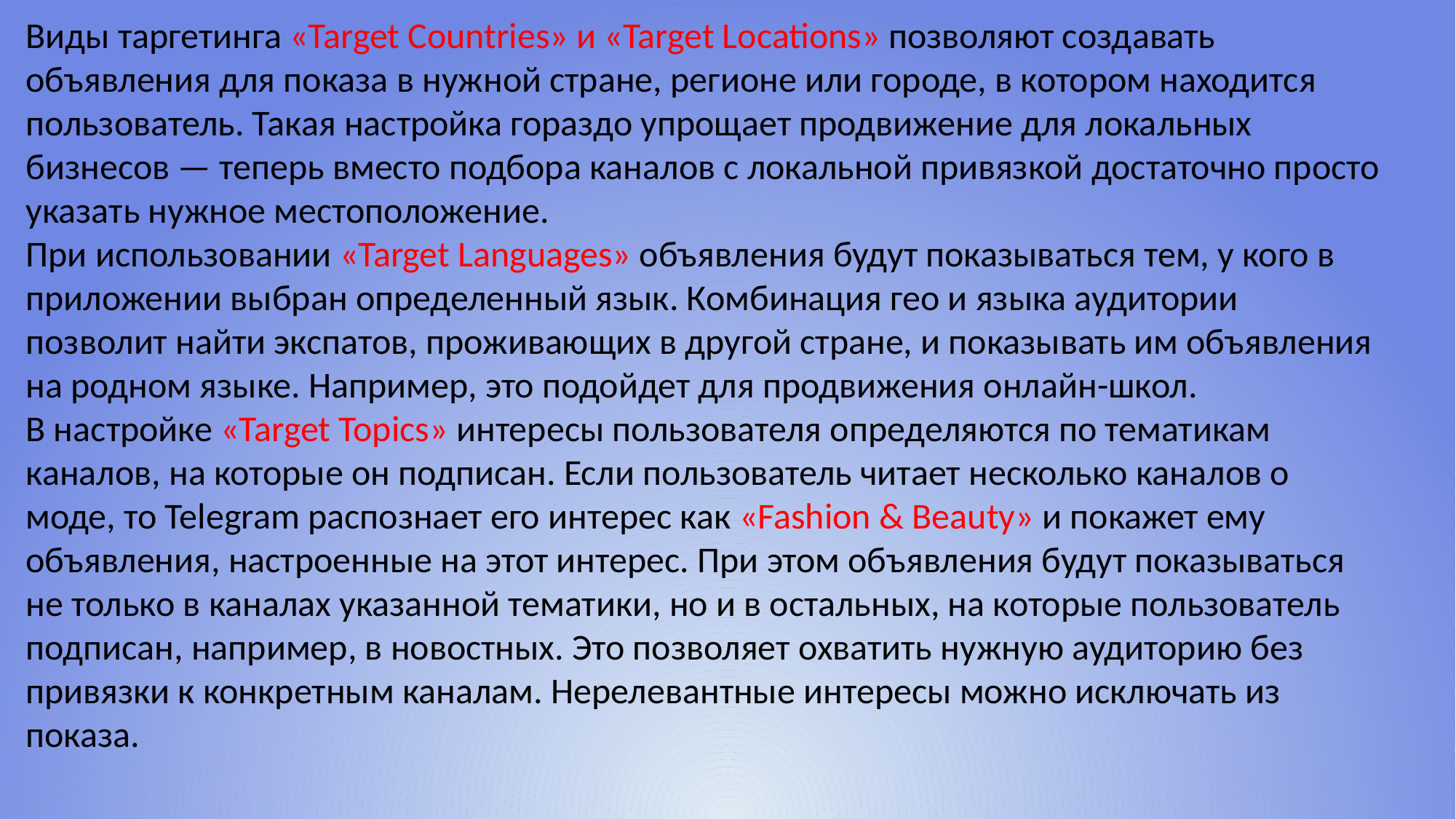

Виды таргетинга «Target Сountries» и «Target Locations» позволяют создавать объявления для показа в нужной стране, регионе или городе, в котором находится пользователь. Такая настройка гораздо упрощает продвижение для локальных бизнесов — теперь вместо подбора каналов с локальной привязкой достаточно просто указать нужное местоположение.
При использовании «Target Languages» объявления будут показываться тем, у кого в приложении выбран определенный язык. Комбинация гео и языка аудитории позволит найти экспатов, проживающих в другой стране, и показывать им объявления на родном языке. Например, это подойдет для продвижения онлайн-школ.
В настройке «Target Topics» интересы пользователя определяются по тематикам каналов, на которые он подписан. Если пользователь читает несколько каналов о моде, то Telegram распознает его интерес как «Fashion & Beauty» и покажет ему объявления, настроенные на этот интерес. При этом объявления будут показываться не только в каналах указанной тематики, но и в остальных, на которые пользователь подписан, например, в новостных. Это позволяет охватить нужную аудиторию без привязки к конкретным каналам. Нерелевантные интересы можно исключать из показа.